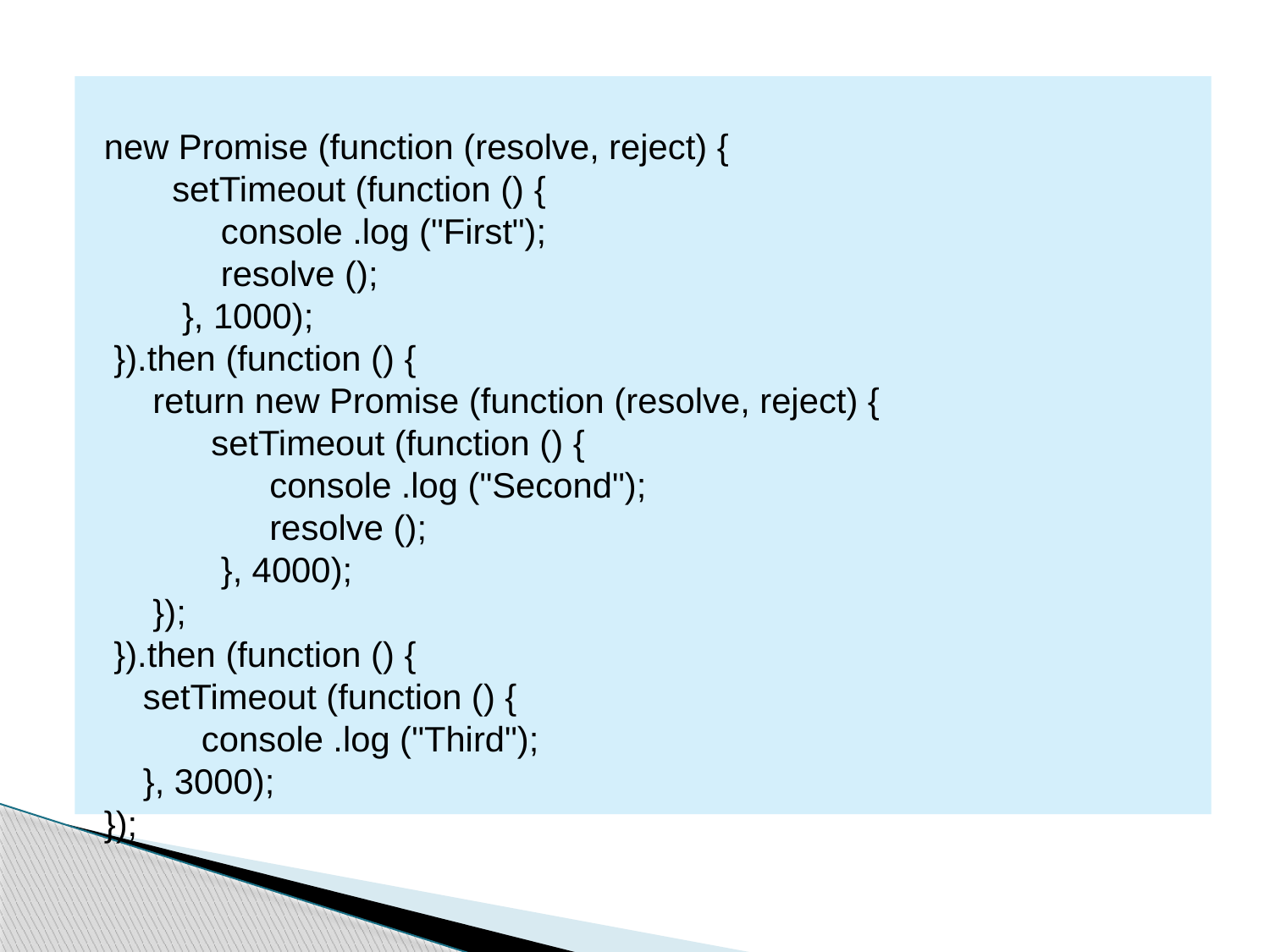

new Promise (function (resolve, reject) {
          setTimeout (function () {
               console .log ("First");
               resolve ();
           }, 1000);
    }).then (function () {
        return new Promise (function (resolve, reject) {
              setTimeout (function () {
                    console .log ("Second");
                    resolve ();
               }, 4000);
        });
    }).then (function () {
       setTimeout (function () {
             console .log ("Third");
       }, 3000);
   });